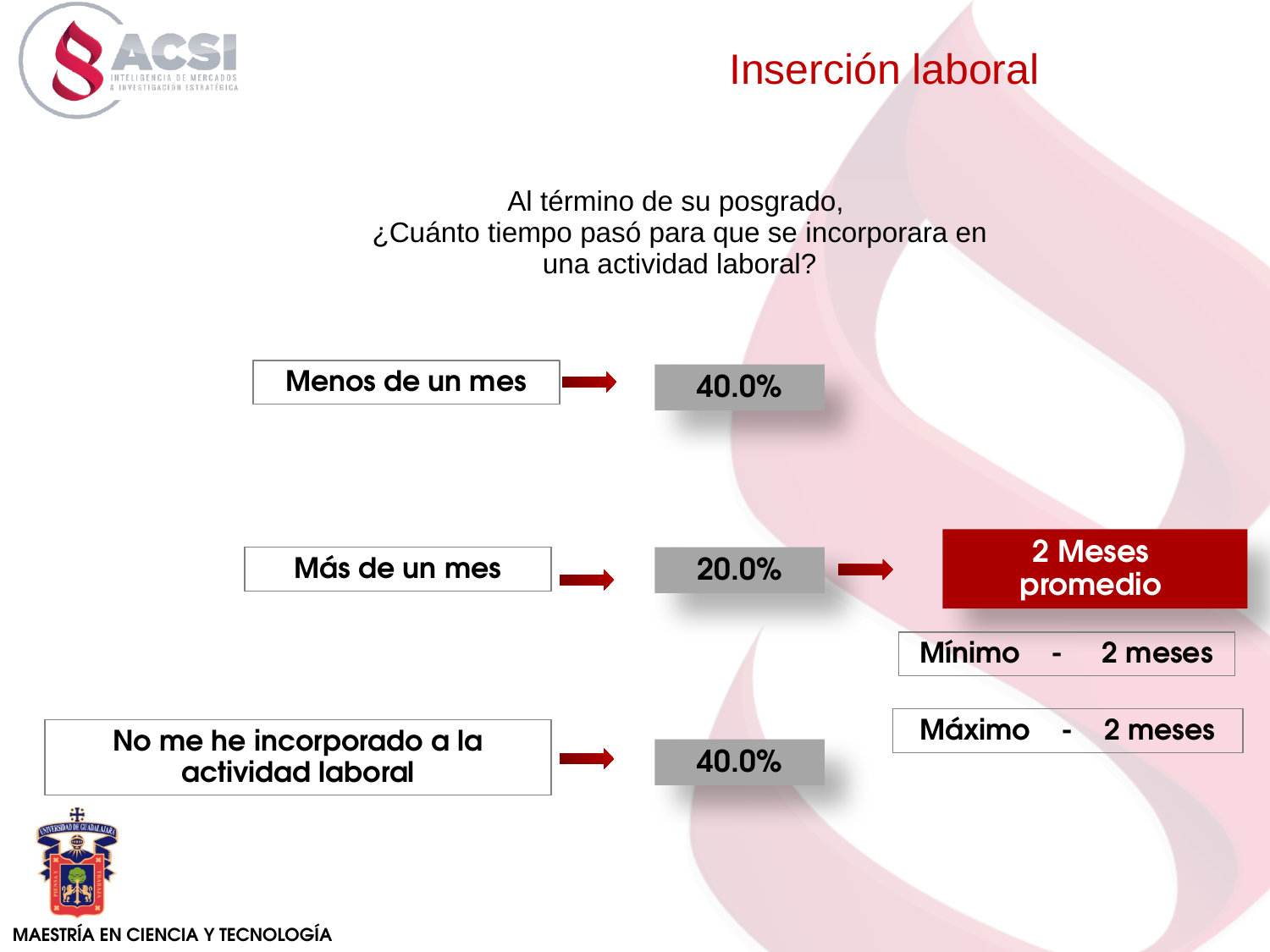

Inserción laboral
Al término de su posgrado,
¿Cuánto tiempo pasó para que se incorporara en una actividad laboral?
Menos de un mes
40.0%

2 Meses
promedio
Más de un mes
20.0%

Mínimo    -     2 meses
Máximo    -    2 meses
No me he incorporado a la actividad laboral
40.0%